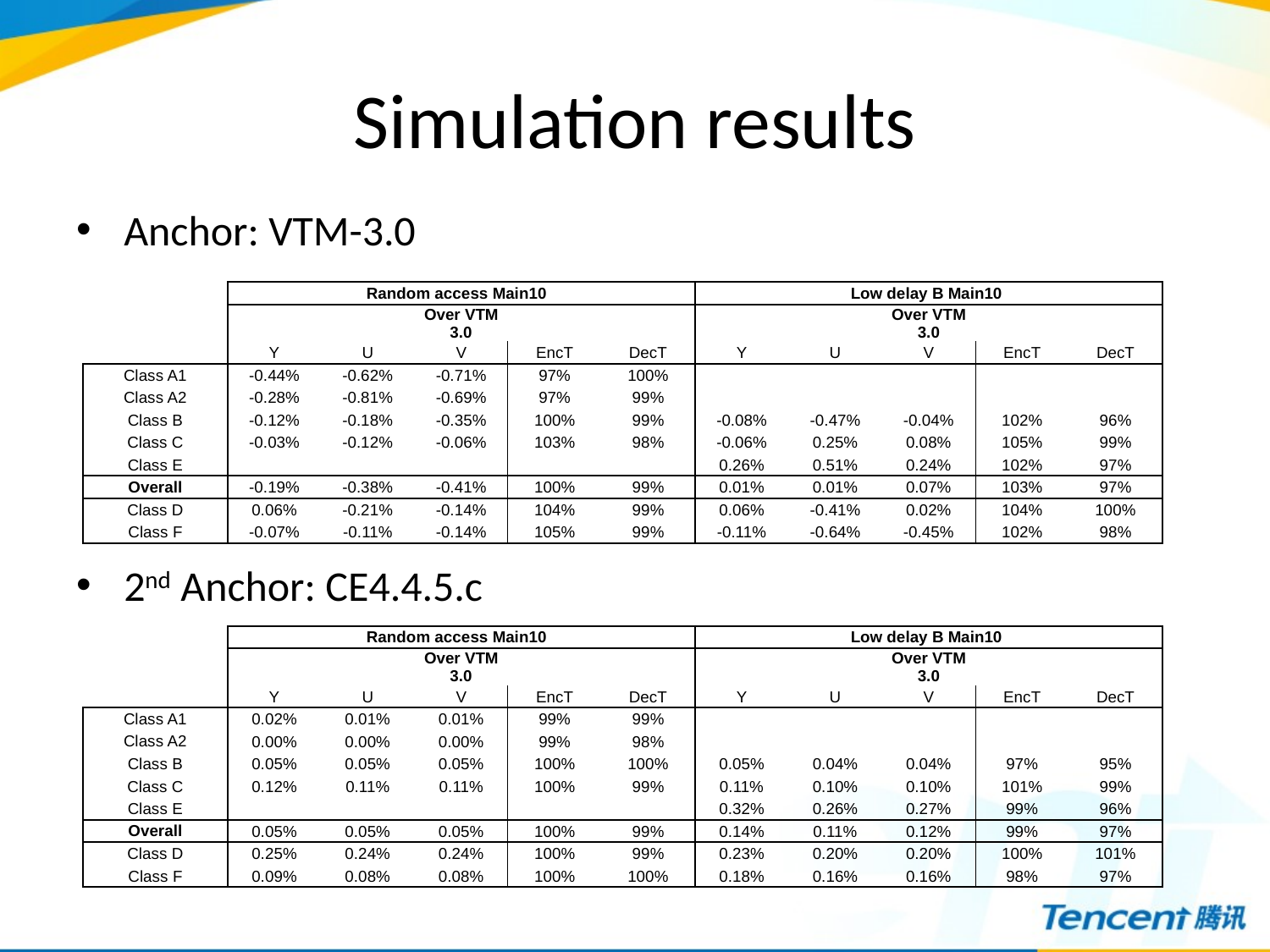

# Simulation results
Anchor: VTM-3.0

2nd Anchor: CE4.4.5.c

|  |  | Random access Main10 |  |  |  |
| --- | --- | --- | --- | --- | --- |
|  |  |  | Over VTM 3.0 |  |  |
|  | Y | U | V | EncT | DecT |
| Class A1 | -0.44% | -0.62% | -0.71% | 97% | 100% |
| Class A2 | -0.28% | -0.81% | -0.69% | 97% | 99% |
| Class B | -0.12% | -0.18% | -0.35% | 100% | 99% |
| Class C | -0.03% | -0.12% | -0.06% | 103% | 98% |
| Class E |  |  |  |  |  |
| Overall | -0.19% | -0.38% | -0.41% | 100% | 99% |
| Class D | 0.06% | -0.21% | -0.14% | 104% | 99% |
| Class F | -0.07% | -0.11% | -0.14% | 105% | 99% |
|  | Low delay B Main10 |  |  |  |
| --- | --- | --- | --- | --- |
|  |  | Over VTM 3.0 |  |  |
| Y | U | V | EncT | DecT |
|  |  |  |  |  |
|  |  |  |  |  |
| -0.08% | -0.47% | -0.04% | 102% | 96% |
| -0.06% | 0.25% | 0.08% | 105% | 99% |
| 0.26% | 0.51% | 0.24% | 102% | 97% |
| 0.01% | 0.01% | 0.07% | 103% | 97% |
| 0.06% | -0.41% | 0.02% | 104% | 100% |
| -0.11% | -0.64% | -0.45% | 102% | 98% |
|  |  | Random access Main10 |  |  |  |
| --- | --- | --- | --- | --- | --- |
|  |  |  | Over VTM 3.0 |  |  |
|  | Y | U | V | EncT | DecT |
| Class A1 | 0.02% | 0.01% | 0.01% | 99% | 99% |
| Class A2 | 0.00% | 0.00% | 0.00% | 99% | 98% |
| Class B | 0.05% | 0.05% | 0.05% | 100% | 100% |
| Class C | 0.12% | 0.11% | 0.11% | 100% | 99% |
| Class E |  |  |  |  |  |
| Overall | 0.05% | 0.05% | 0.05% | 100% | 99% |
| Class D | 0.25% | 0.24% | 0.24% | 100% | 99% |
| Class F | 0.09% | 0.08% | 0.08% | 100% | 100% |
|  | Low delay B Main10 |  |  |  |
| --- | --- | --- | --- | --- |
|  |  | Over VTM 3.0 |  |  |
| Y | U | V | EncT | DecT |
|  |  |  |  |  |
|  |  |  |  |  |
| 0.05% | 0.04% | 0.04% | 97% | 95% |
| 0.11% | 0.10% | 0.10% | 101% | 99% |
| 0.32% | 0.26% | 0.27% | 99% | 96% |
| 0.14% | 0.11% | 0.12% | 99% | 97% |
| 0.23% | 0.20% | 0.20% | 100% | 101% |
| 0.18% | 0.16% | 0.16% | 98% | 97% |